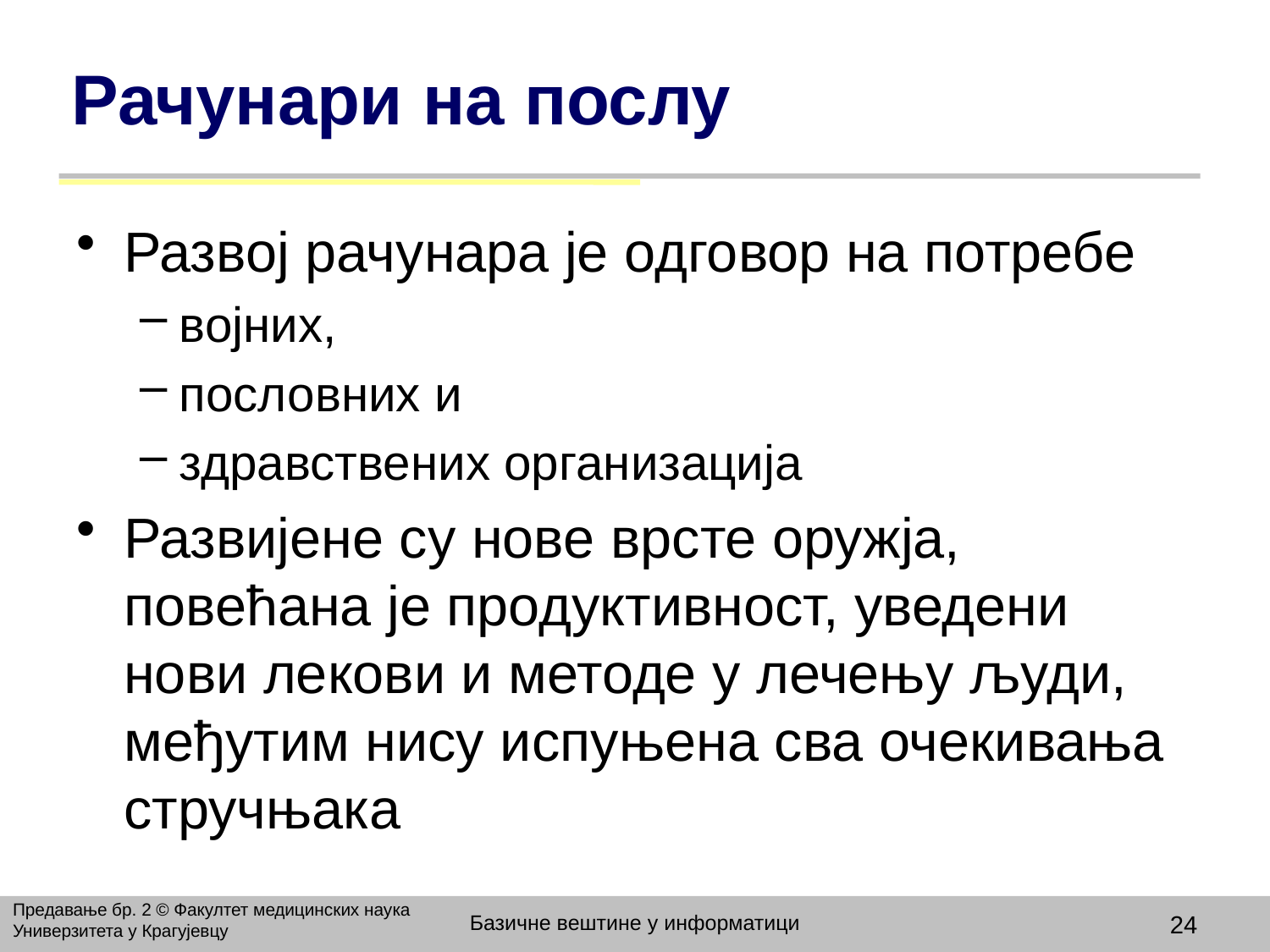

# Рачунари на послу
Развој рачунара је одговор на потребе
војних,
пословних и
здравствених организација
Развијене су нове врсте оружја, повећана је продуктивност, уведени нови лекови и методе у лечењу људи, међутим нису испуњена сва очекивања стручњака
Предавање бр. 2 © Факултет медицинских наука Универзитета у Крагујевцу
Базичне вештине у информатици
24